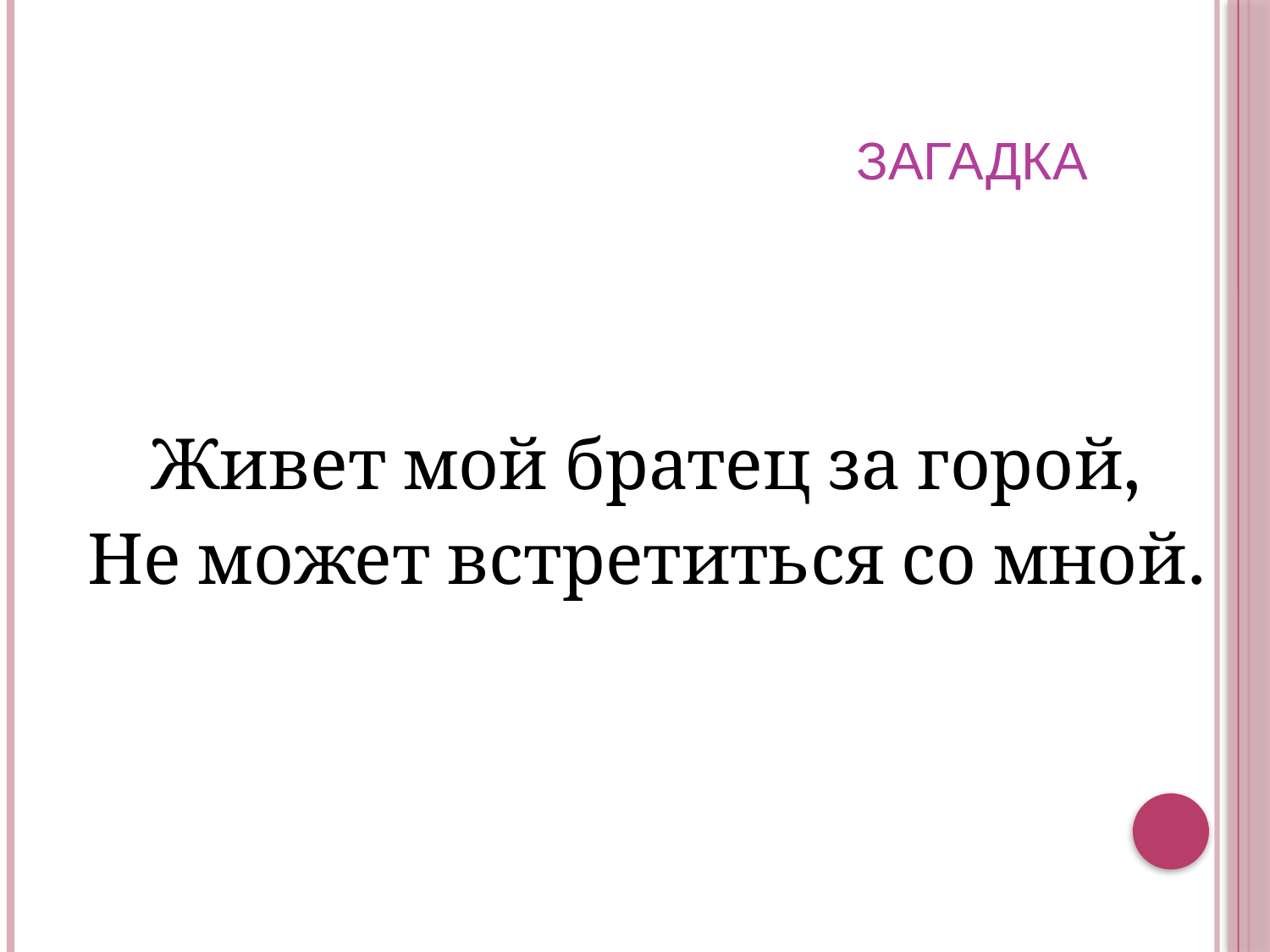

# Загадка

Живет мой братец за горой,
Не может встретиться со мной.